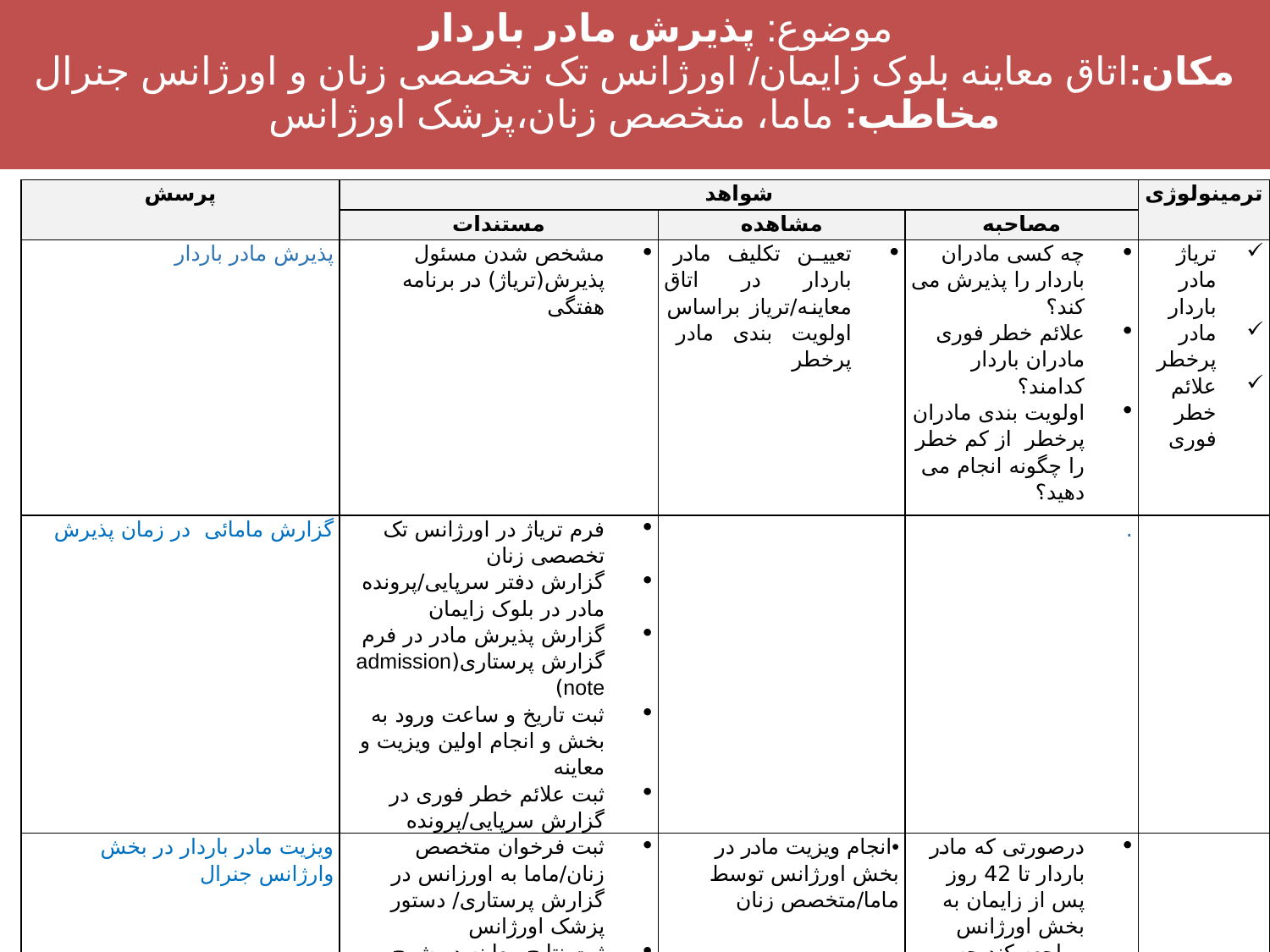

# موضوع: پذیرش مادر باردار مکان:اتاق معاینه بلوک زایمان/ اورژانس تک تخصصی زنان و اورژانس جنرال مخاطب: ماما، متخصص زنان،پزشک اورژانس
| پرسش | شواهد |  |  | ترمینولوژی |
| --- | --- | --- | --- | --- |
|  | مستندات | مشاهده | مصاحبه |  |
| پذیرش مادر باردار | مشخص شدن مسئول پذیرش(تریاژ) در برنامه هفتگی | تعیین تکلیف مادر باردار در اتاق معاینه/تریاز براساس اولویت بندی مادر پرخطر | چه کسی مادران باردار را پذیرش می کند؟ علائم خطر فوری مادران باردار کدامند؟ اولویت بندی مادران پرخطر از کم خطر را چگونه انجام می دهید؟ | تریاژ مادر باردار مادر پرخطر علائم خطر فوری |
| گزارش مامائی در زمان پذیرش | فرم تریاژ در اورژانس تک تخصصی زنان گزارش دفتر سرپایی/پرونده مادر در بلوک زایمان گزارش پذیرش مادر در فرم گزارش پرستاری(admission note) ثبت تاریخ و ساعت ورود به بخش و انجام اولین ویزیت و معاینه ثبت علائم خطر فوری در گزارش سرپایی/پرونده |  | . |  |
| ویزیت مادر باردار در بخش وارژانس جنرال | ثبت فرخوان متخصص زنان/ماما به اورزانس در گزارش پرستاری/ دستور پزشک اورژانس ثبت نتایج معاینه در شرح حال/دستورات/دفتر سرپایی بلوک زایمان | انجام ویزیت مادر در بخش اورژانس توسط ماما/متخصص زنان | درصورتی که مادر باردار تا 42 روز پس از زایمان به بخش اورژانس مراجعه کند چه می کنید؟(پزشک اورژانس) |  |